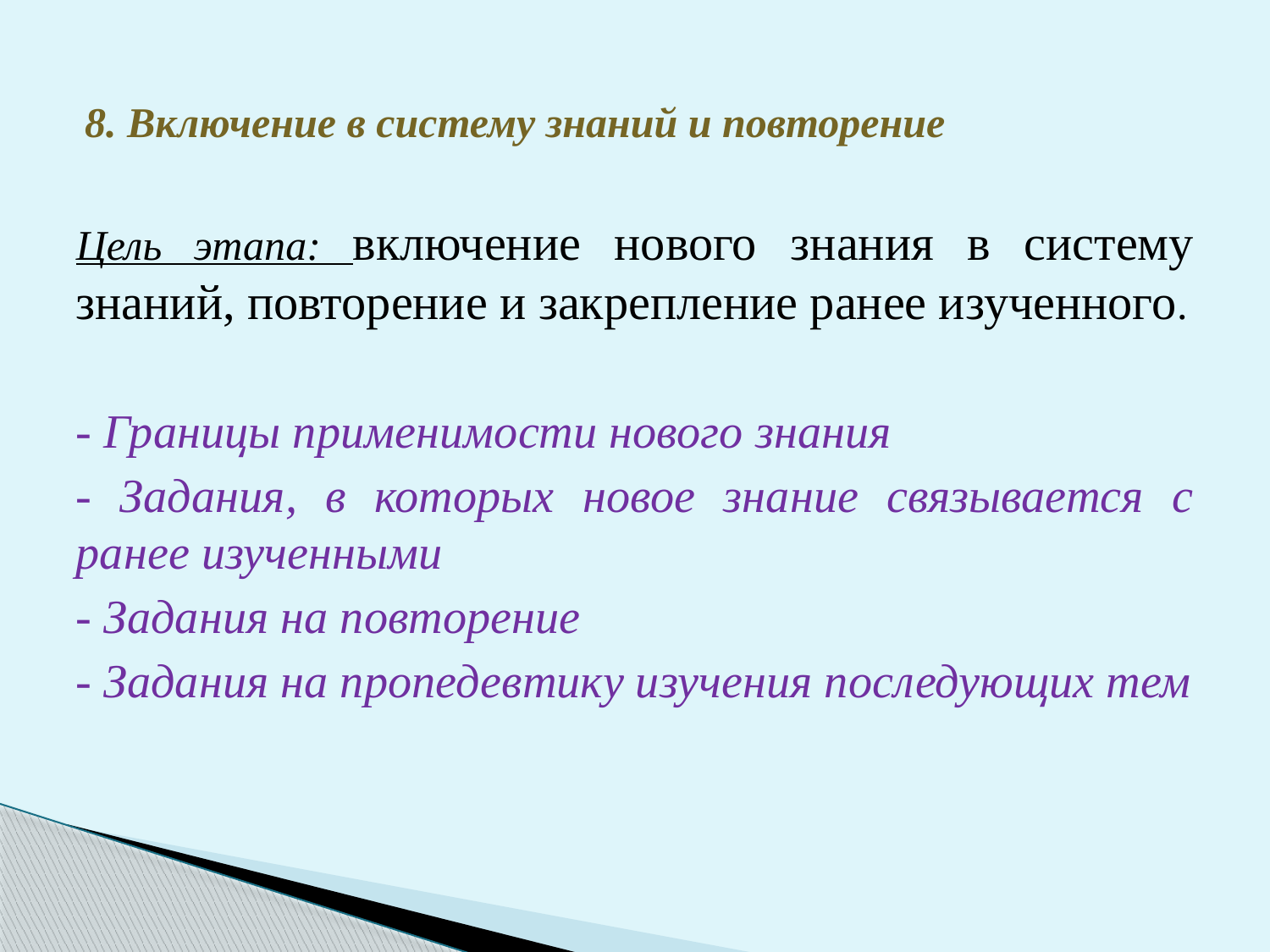

8. Включение в систему знаний и повторение

Цель этапа: включение нового знания в систему знаний, повторение и закрепление ранее изученного.

- Границы применимости нового знания
- Задания, в которых новое знание связывается с ранее изученными
- Задания на повторение
- Задания на пропедевтику изучения последующих тем